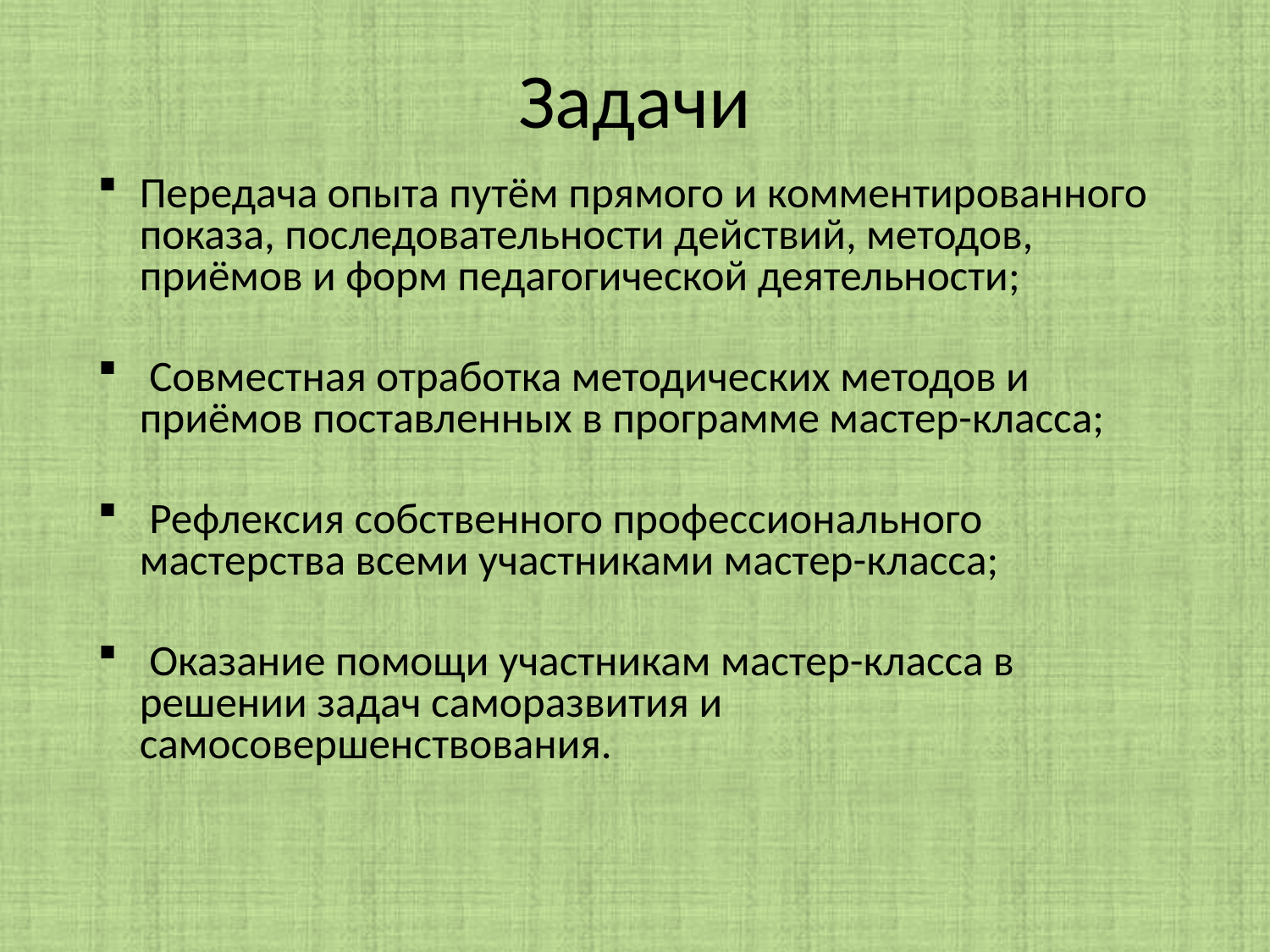

# Задачи

Передача опыта путём прямого и комментированного показа, последовательности действий, методов, приёмов и форм педагогической деятельности;

 Совместная отработка методических методов и приёмов поставленных в программе мастер-класса;

 Рефлексия собственного профессионального мастерства всеми участниками мастер-класса;

 Оказание помощи участникам мастер-класса в решении задач саморазвития и самосовершенствования.